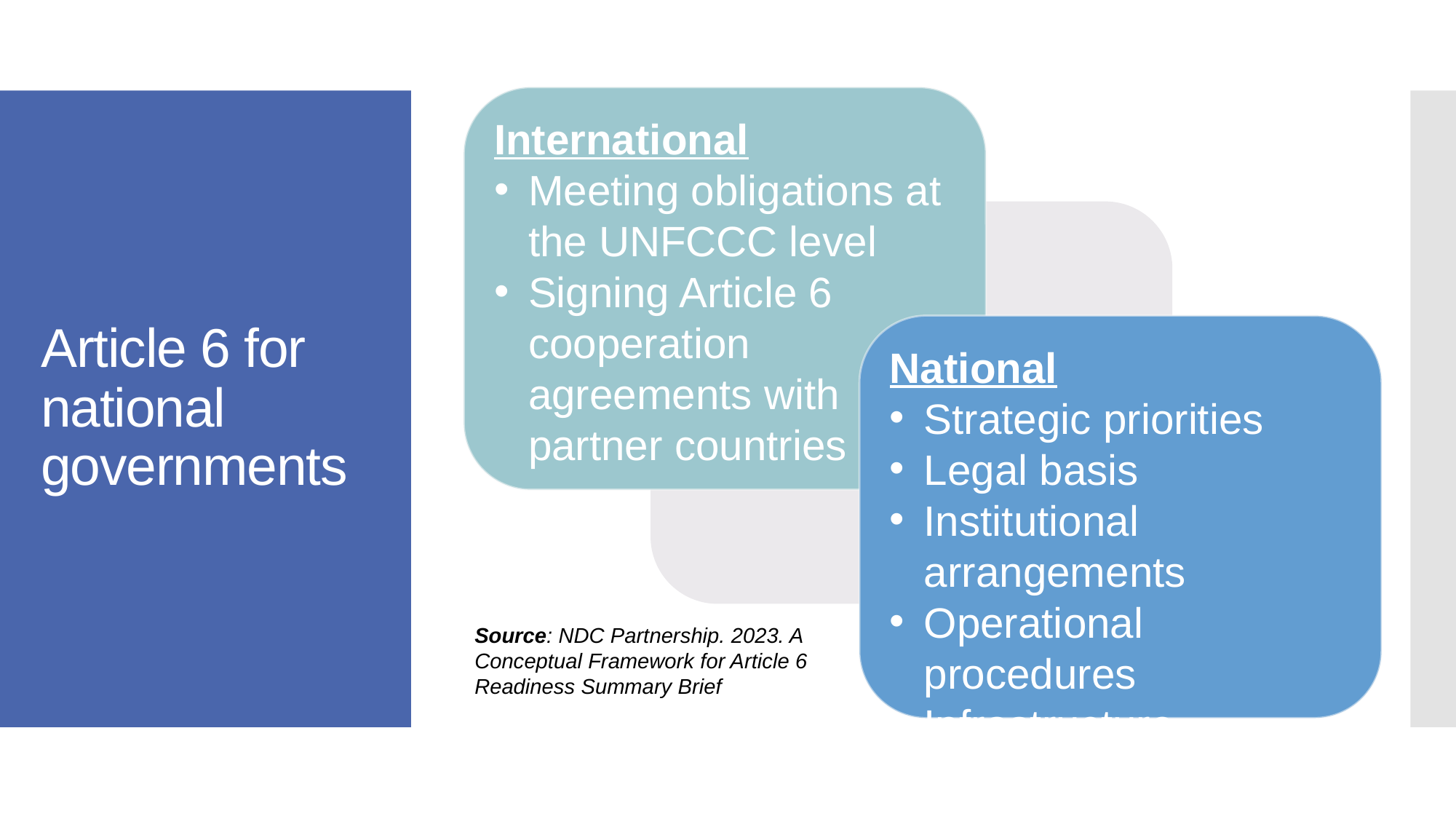

International
Meeting obligations at the UNFCCC level
Signing Article 6 cooperation agreements with partner countries
# Article 6 for national governments

National
Strategic priorities
Legal basis
Institutional arrangements
Operational procedures
Infrastructure
Source: NDC Partnership. 2023. A Conceptual Framework for Article 6 Readiness Summary Brief